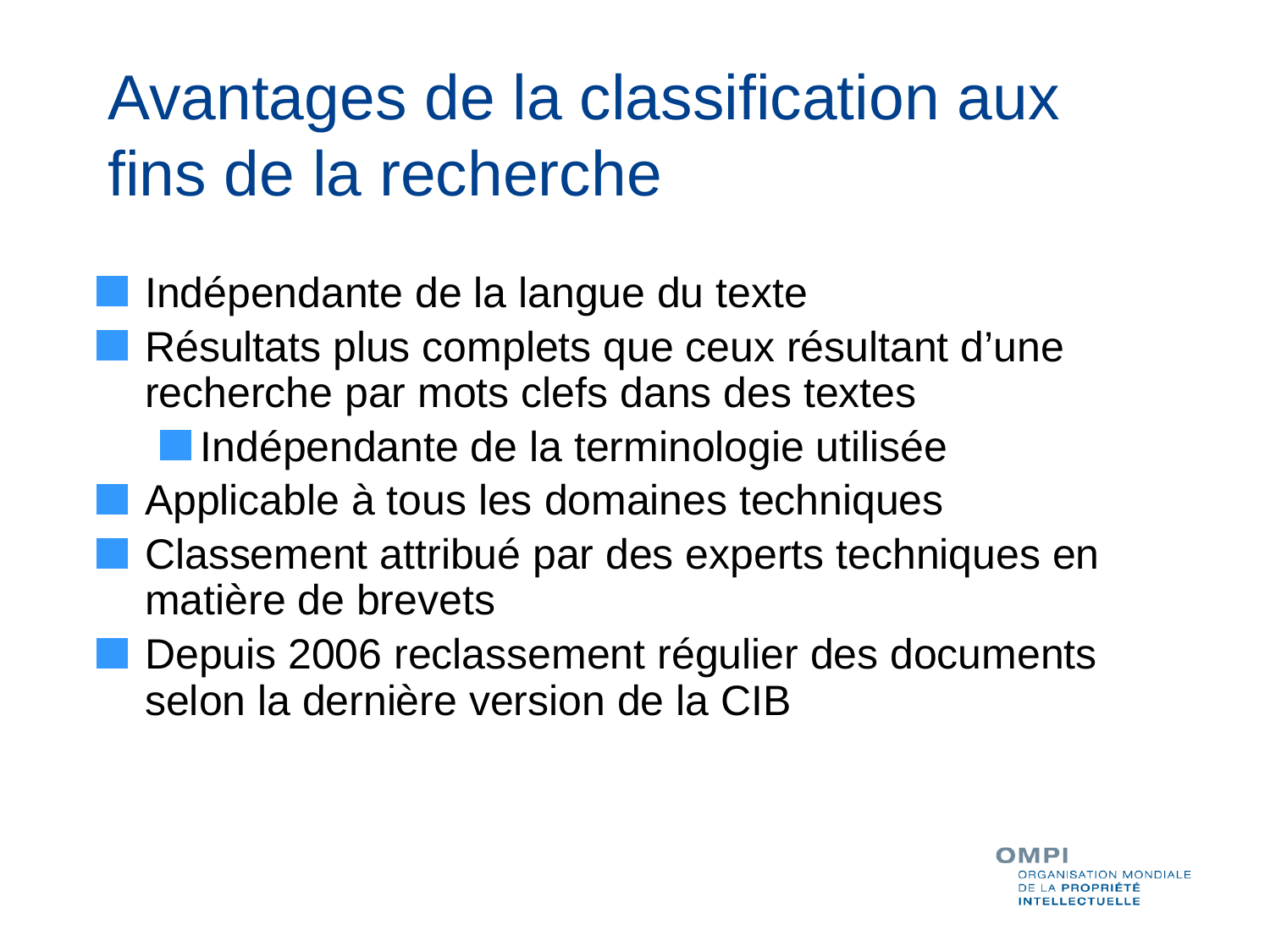

# Avantages de la classification aux fins de la recherche
Indépendante de la langue du texte
Résultats plus complets que ceux résultant d’une recherche par mots clefs dans des textes
Indépendante de la terminologie utilisée
Applicable à tous les domaines techniques
Classement attribué par des experts techniques en matière de brevets
Depuis 2006 reclassement régulier des documents selon la dernière version de la CIB